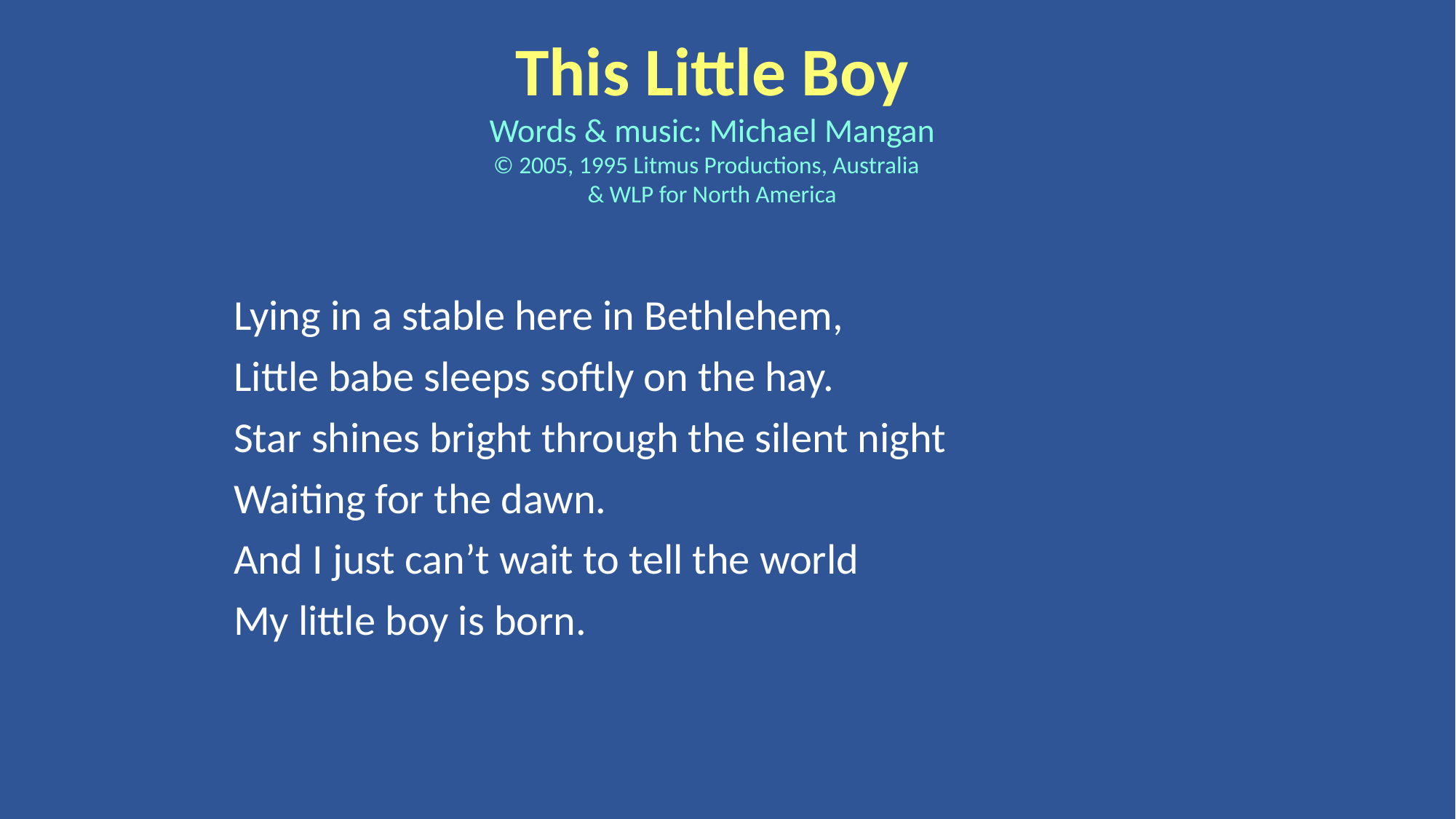

This Little Boy
Words & music: Michael Mangan
© 2005, 1995 Litmus Productions, Australia
& WLP for North America
Lying in a stable here in Bethlehem,
Little babe sleeps softly on the hay.
Star shines bright through the silent night
Waiting for the dawn.
And I just can’t wait to tell the world
My little boy is born.